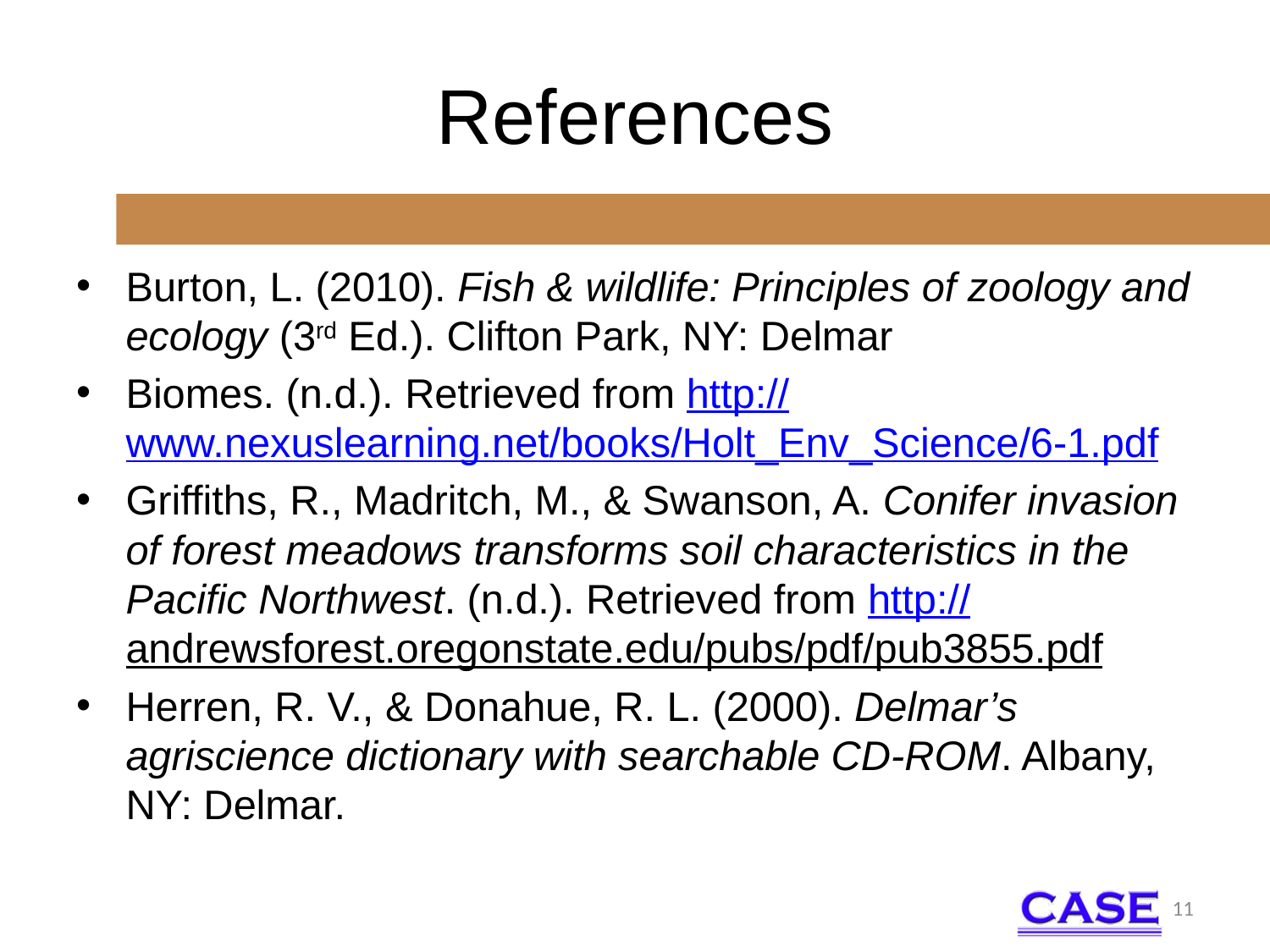

# References
Burton, L. (2010). Fish & wildlife: Principles of zoology and ecology (3rd Ed.). Clifton Park, NY: Delmar
Biomes. (n.d.). Retrieved from http://www.nexuslearning.net/books/Holt_Env_Science/6-1.pdf
Griffiths, R., Madritch, M., & Swanson, A. Conifer invasion of forest meadows transforms soil characteristics in the Pacific Northwest. (n.d.). Retrieved from http://andrewsforest.oregonstate.edu/pubs/pdf/pub3855.pdf
Herren, R. V., & Donahue, R. L. (2000). Delmar’s agriscience dictionary with searchable CD-ROM. Albany, NY: Delmar.
11